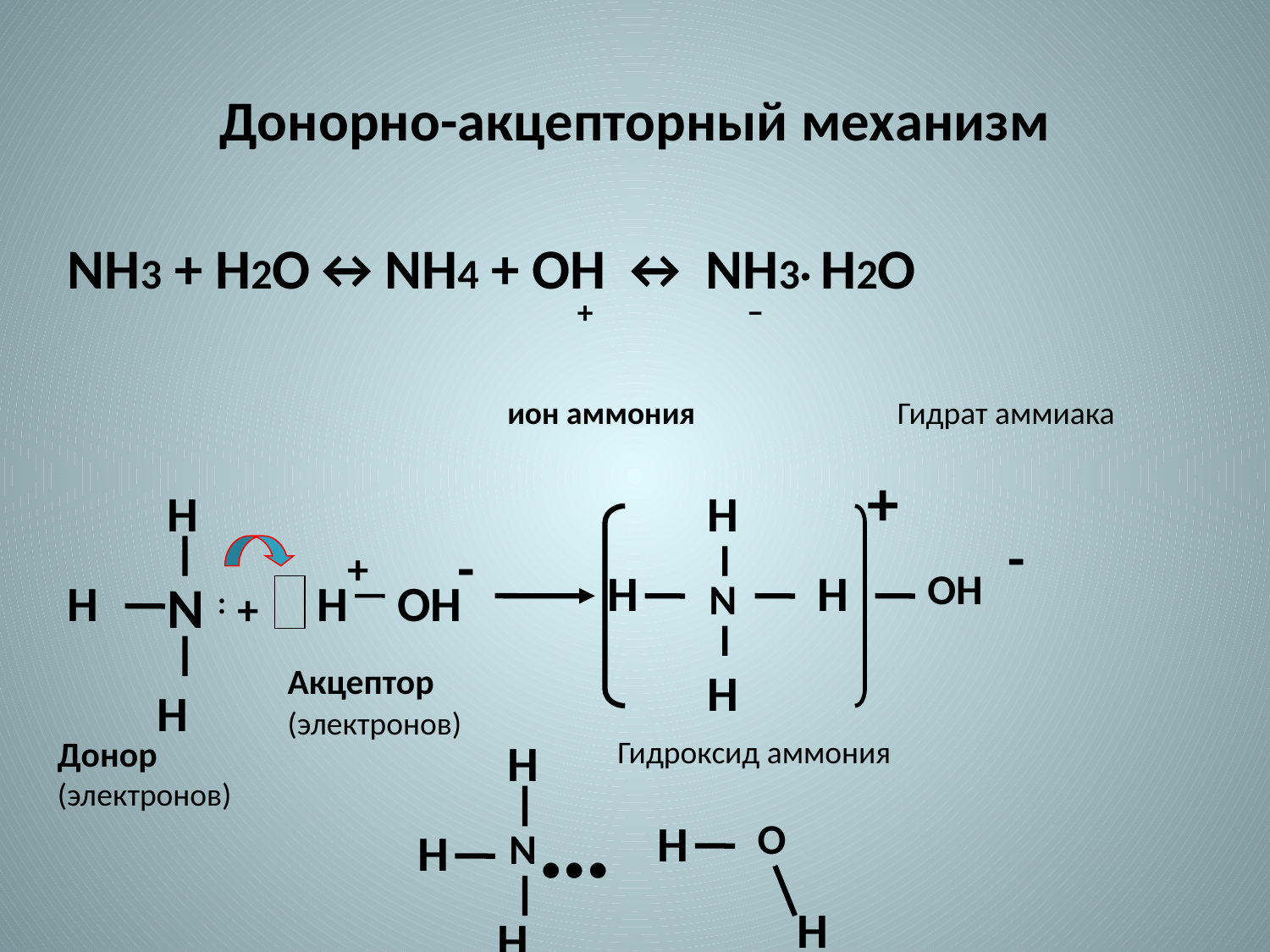

# Донорно-акцепторный механизм
NH3 + H2O↔NH4 + OH ↔ NH3· H2O
+
−
ион аммония
Гидрат аммиака
+
H
H

-
-

+

H
H
ОН
H
N
H
ОН
N
:
+

Акцептор (электронов)
H
H
Донор (электронов)
H
Гидроксид аммония
…

H
О
H
N

H
H